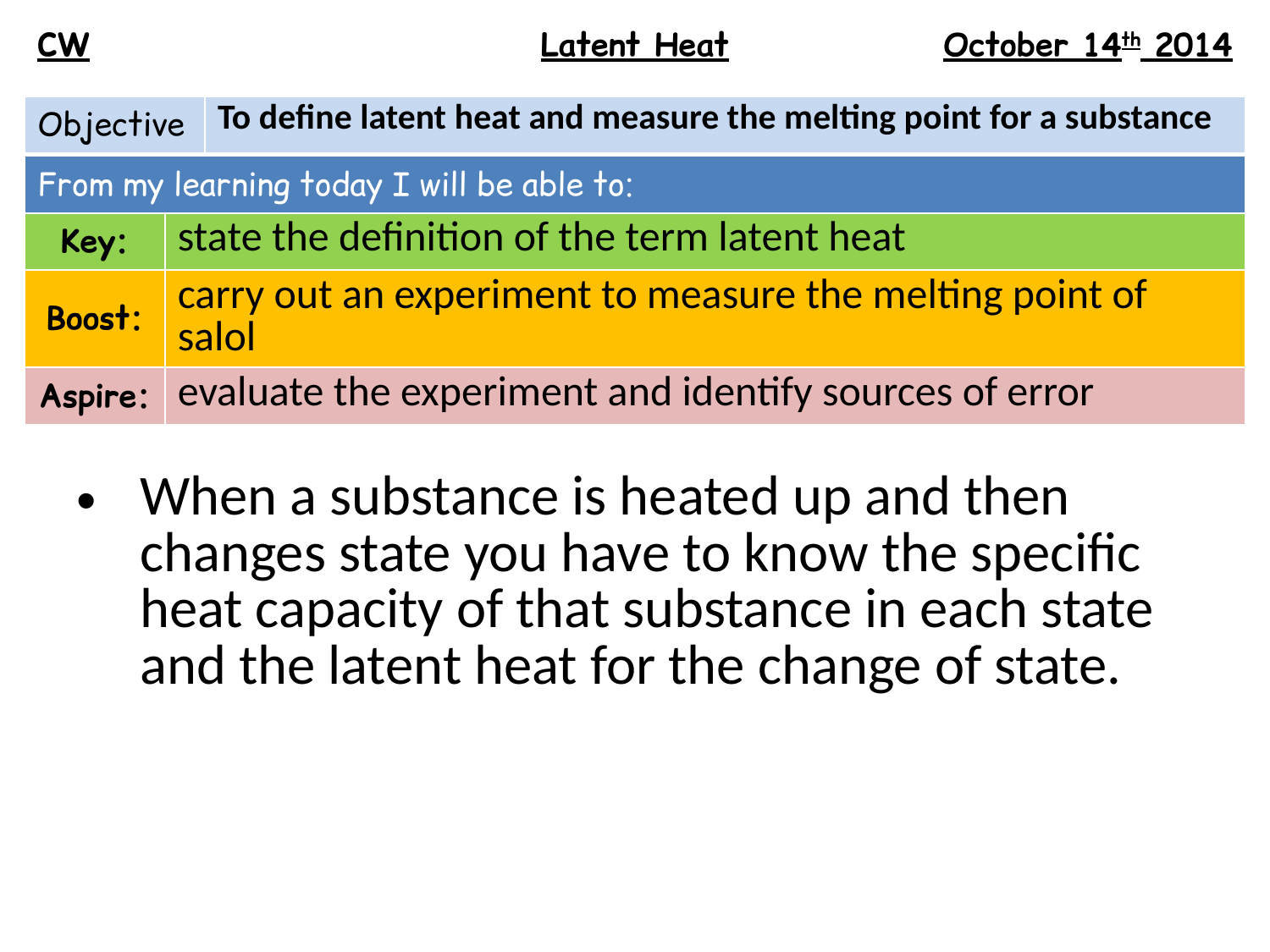

| CW | Latent Heat | October 14th 2014 |
| --- | --- | --- |
| Objective | To define latent heat and measure the melting point for a substance |
| --- | --- |
| From my learning today I will be able to: |  |
| --- | --- |
| Key: | state the definition of the term latent heat |
| Boost: | carry out an experiment to measure the melting point of salol |
| Aspire: | evaluate the experiment and identify sources of error |
When a substance is heated up and then changes state you have to know the specific heat capacity of that substance in each state and the latent heat for the change of state.